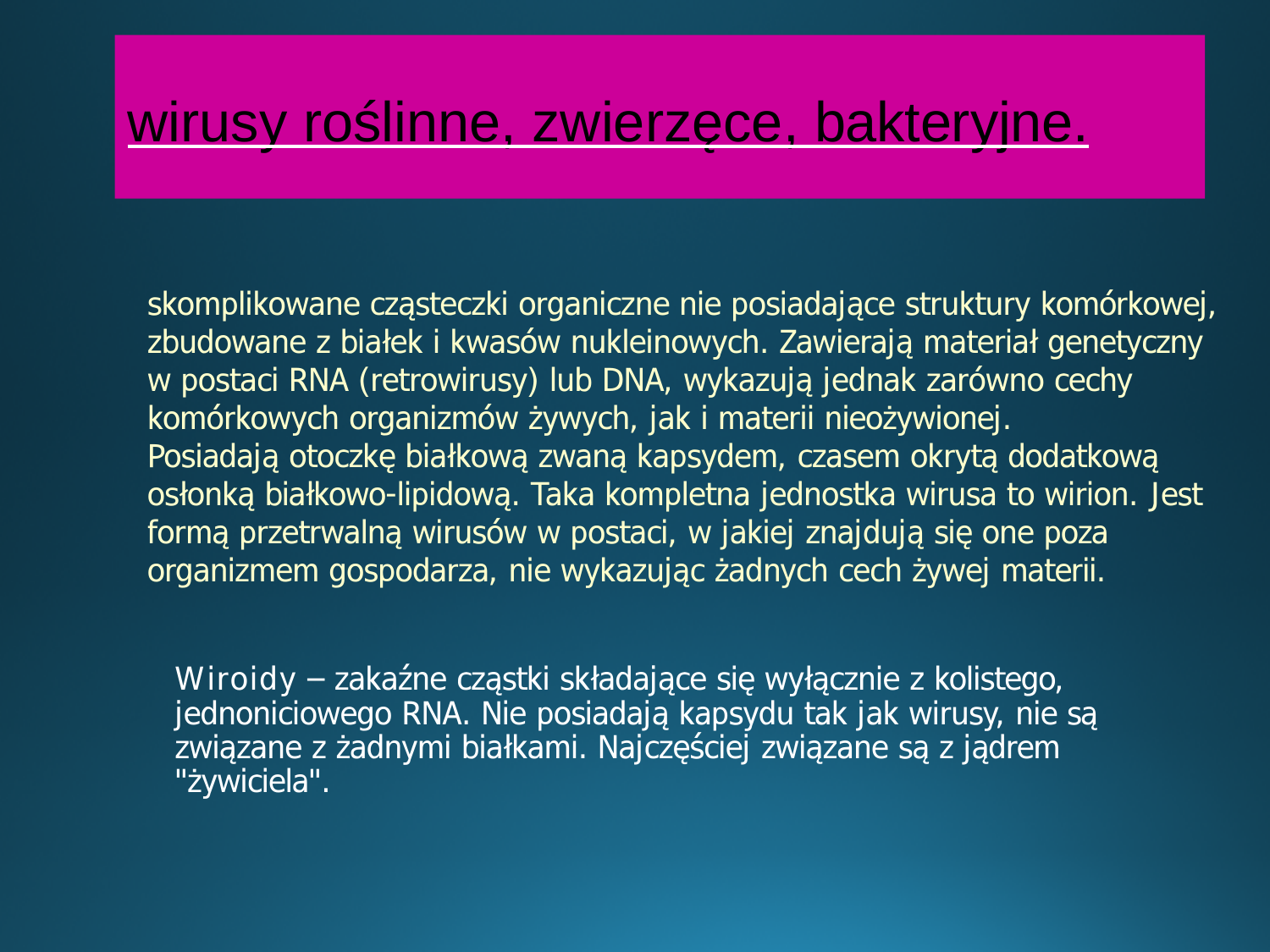

# wirusy roślinne, zwierzęce, bakteryjne.
skomplikowane cząsteczki organiczne nie posiadające struktury komórkowej, zbudowane z białek i kwasów nukleinowych. Zawierają materiał genetyczny w postaci RNA (retrowirusy) lub DNA, wykazują jednak zarówno cechy
komórkowych organizmów żywych, jak i materii nieożywionej.
Posiadają otoczkę białkową zwaną kapsydem, czasem okrytą dodatkową osłonką białkowo-lipidową. Taka kompletna jednostka wirusa to wirion. Jest formą przetrwalną wirusów w postaci, w jakiej znajdują się one poza
organizmem gospodarza, nie wykazując żadnych cech żywej materii.

Wiroidy – zakaźne cząstki składające się wyłącznie z kolistego, jednoniciowego RNA. Nie posiadają kapsydu tak jak wirusy, nie są związane z żadnymi białkami. Najczęściej związane są z jądrem
"żywiciela".